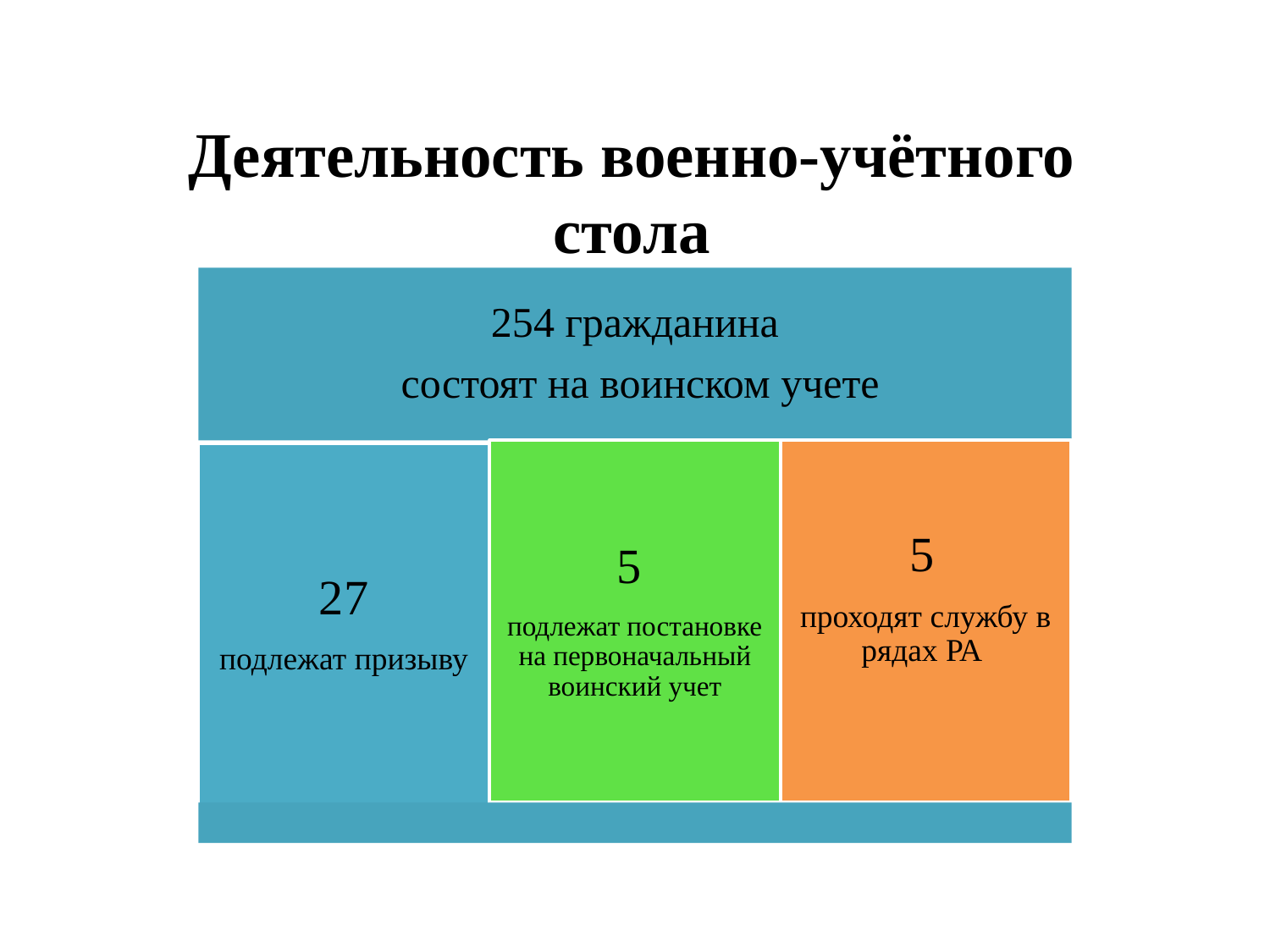

Деятельность военно-учётного стола

254 гражданина
 состоят на воинском учете
27
подлежат призыву
5
подлежат постановке на первоначальный воинский учет
5
проходят службу в рядах РА